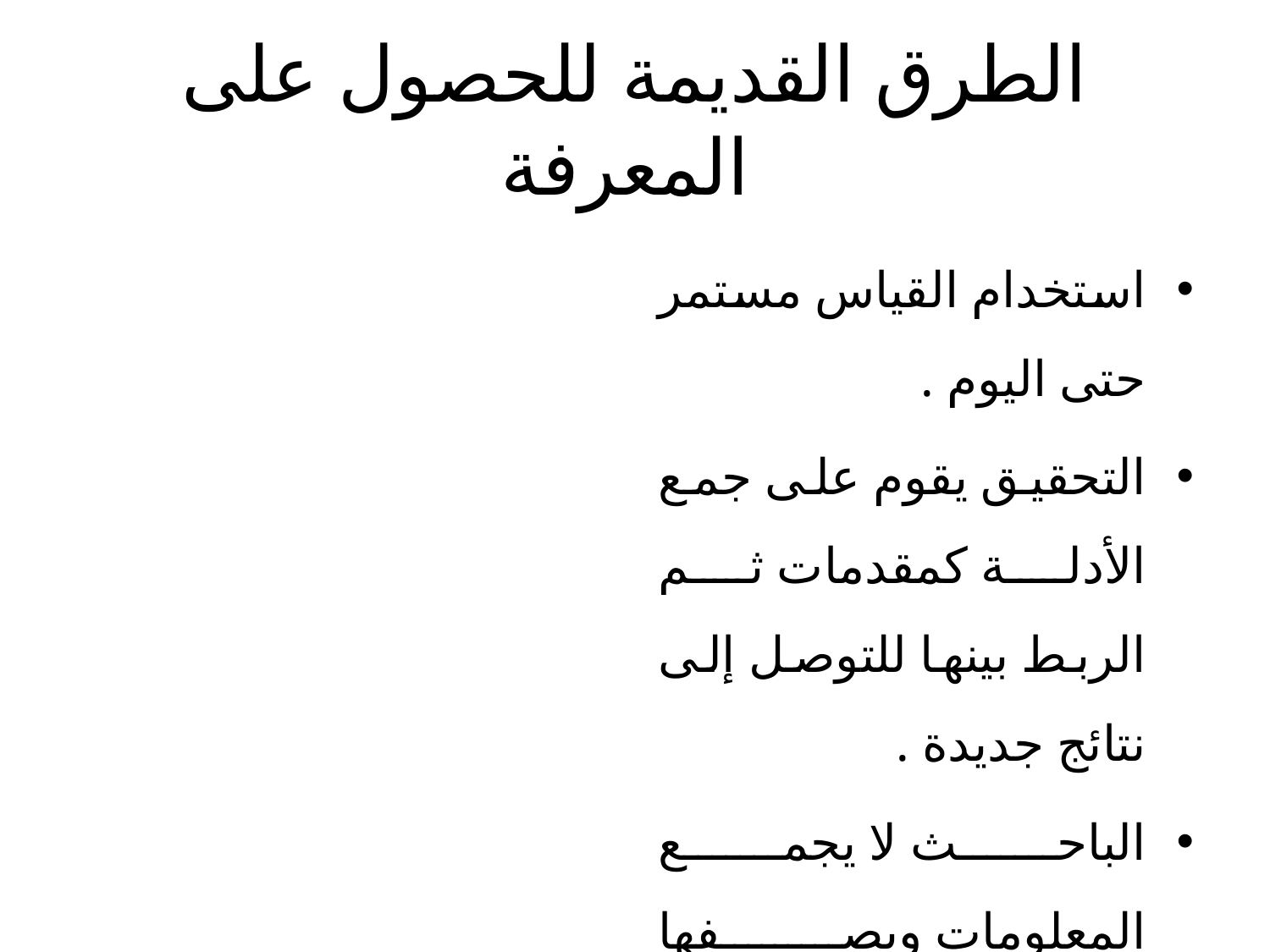

# الطرق القديمة للحصول على المعرفة

استخدام القياس مستمر حتى اليوم .
التحقيق يقوم على جمع الأدلة كمقدمات ثم الربط بينها للتوصل إلى نتائج جديدة .
الباحث لا يجمع المعلومات ويصفها فقط ،
يختار الباحث جزئية ويضعها في إطار نظري ويفترض مطابقتها مع النظرية .